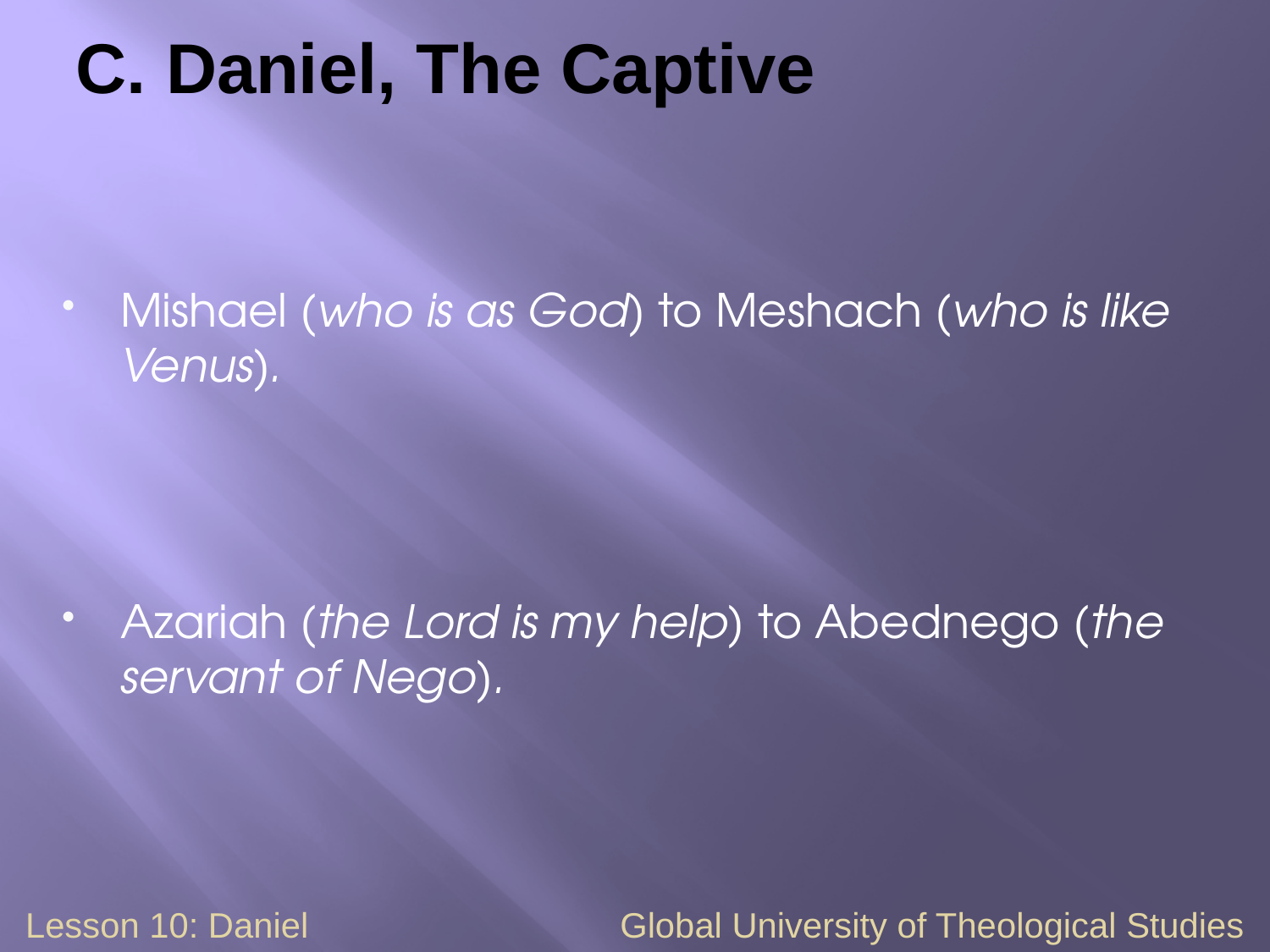

# C. Daniel, The Captive
Mishael (who is as God) to Meshach (who is like Venus).

Azariah (the Lord is my help) to Abednego (the servant of Nego).
Lesson 10: Daniel                                Global University of Theological Studies